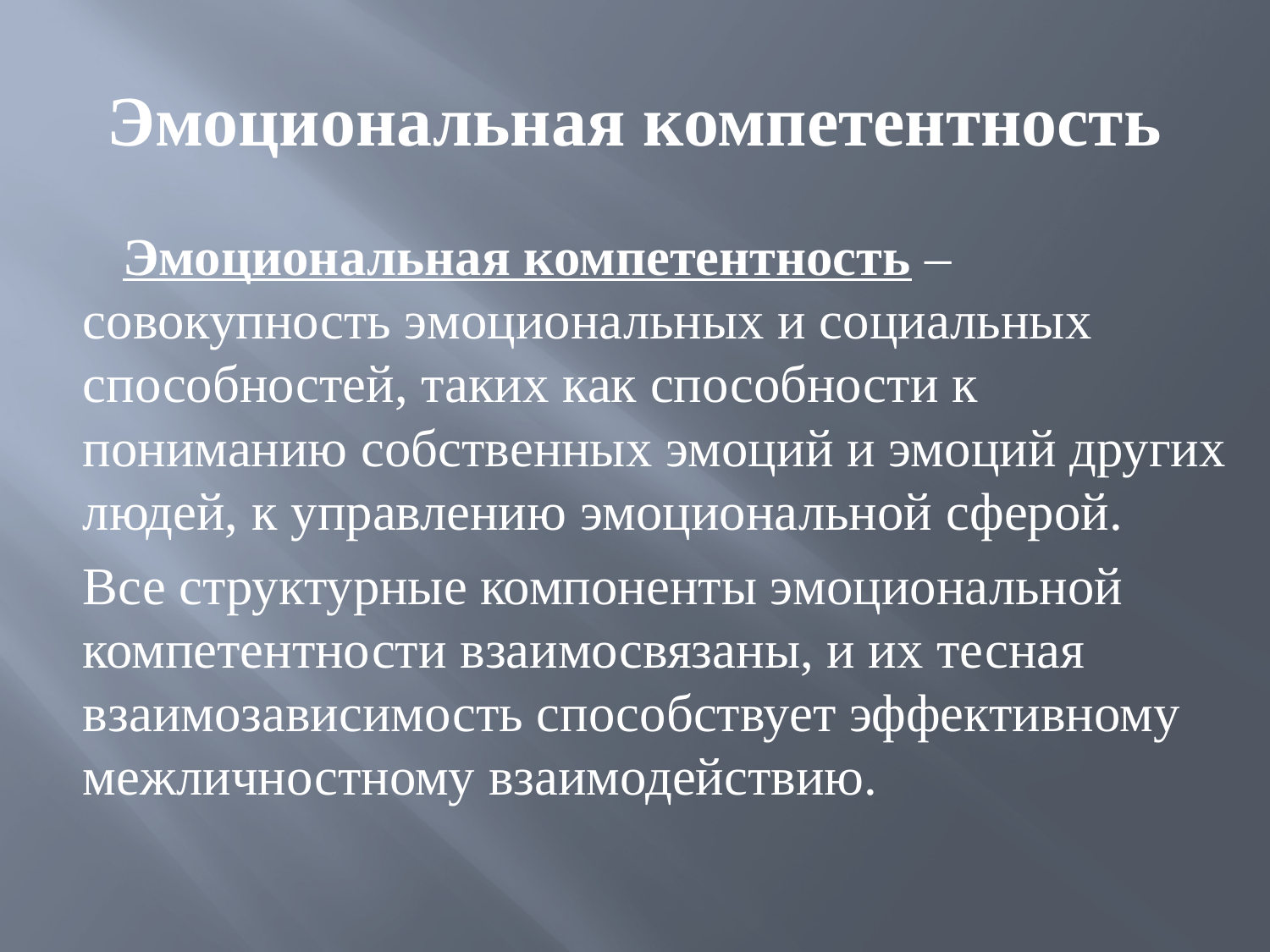

# Эмоциональная компетентность
   Эмоциональная компетентность – совокупность эмоциональных и социальных способностей, таких как способности к пониманию собственных эмоций и эмоций других людей, к управлению эмоциональной сферой.
Все структурные компоненты эмоциональной компетентности взаимосвязаны, и их тесная взаимозависимость способствует эффективному межличностному взаимодействию.